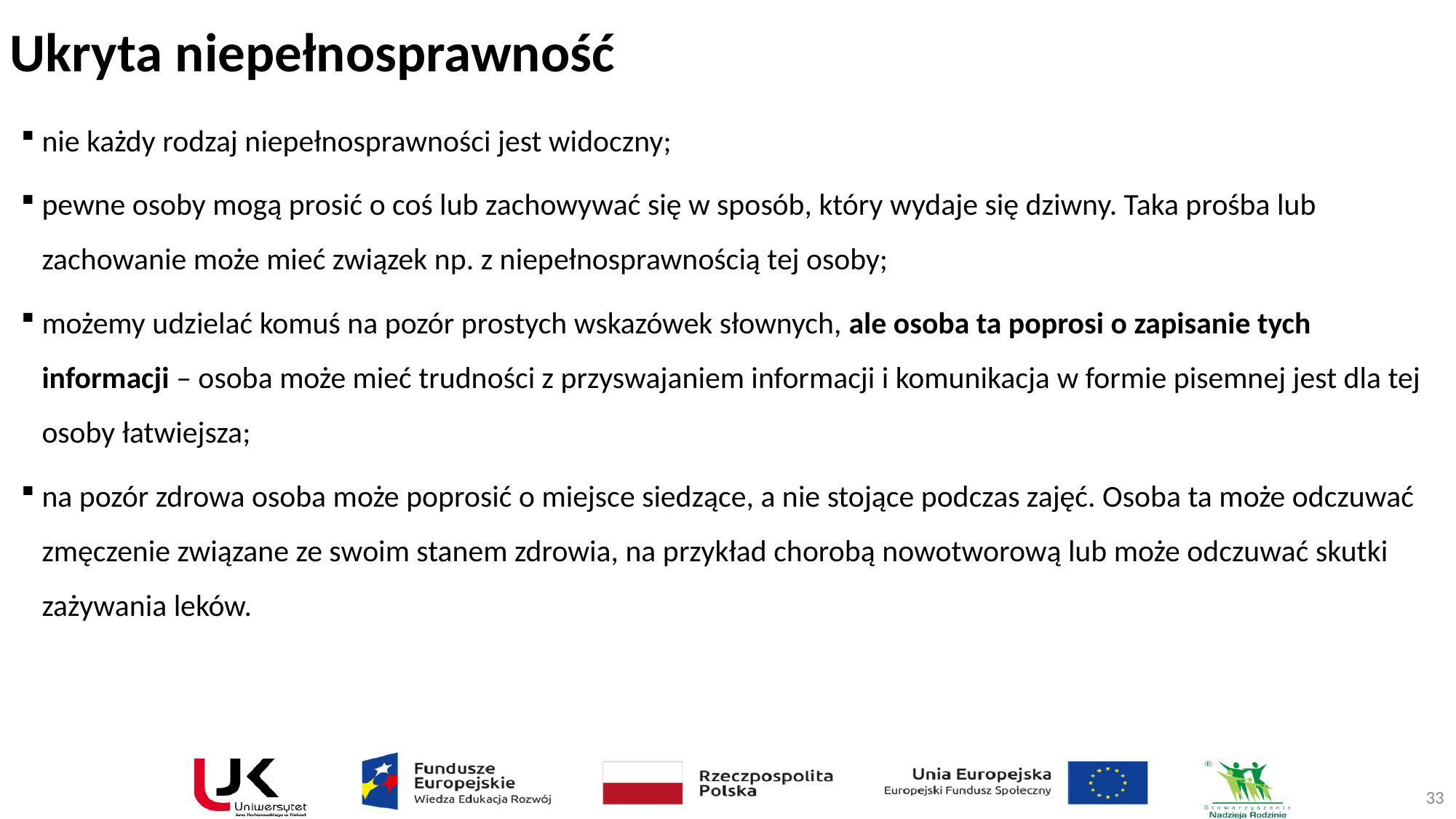

# Ukryta niepełnosprawność
nie każdy rodzaj niepełnosprawności jest widoczny;
pewne osoby mogą prosić o coś lub zachowywać się w sposób, który wydaje się dziwny. Taka prośba lub zachowanie może mieć związek np. z niepełnosprawnością tej osoby;
możemy udzielać komuś na pozór prostych wskazówek słownych, ale osoba ta poprosi o zapisanie tych informacji – osoba może mieć trudności z przyswajaniem informacji i komunikacja w formie pisemnej jest dla tej osoby łatwiejsza;
na pozór zdrowa osoba może poprosić o miejsce siedzące, a nie stojące podczas zajęć. Osoba ta może odczuwać zmęczenie związane ze swoim stanem zdrowia, na przykład chorobą nowotworową lub może odczuwać skutki zażywania leków.

33